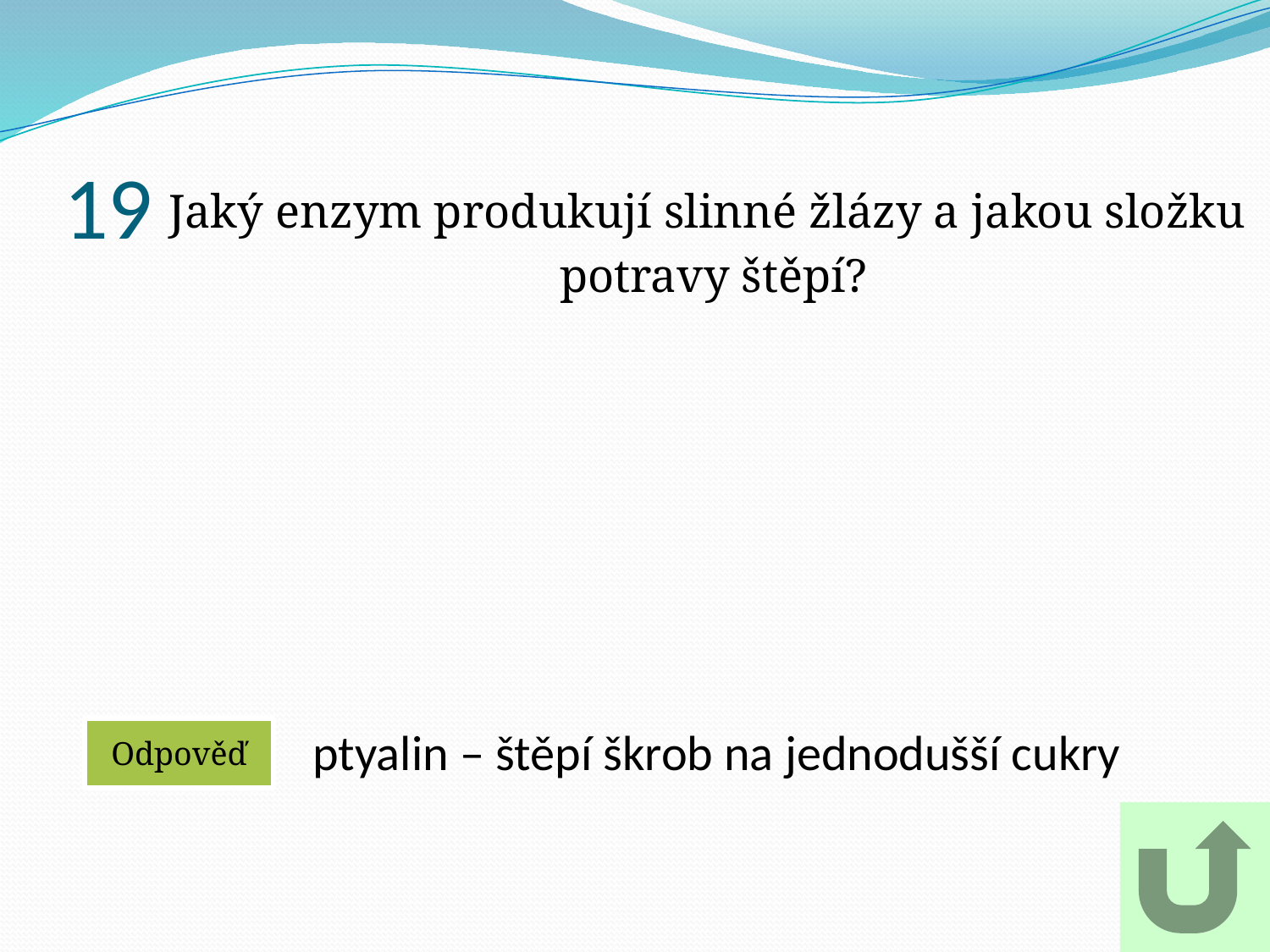

# 19
Jaký enzym produkují slinné žlázy a jakou složku
potravy štěpí?

ptyalin – štěpí škrob na jednodušší cukry
Odpověď